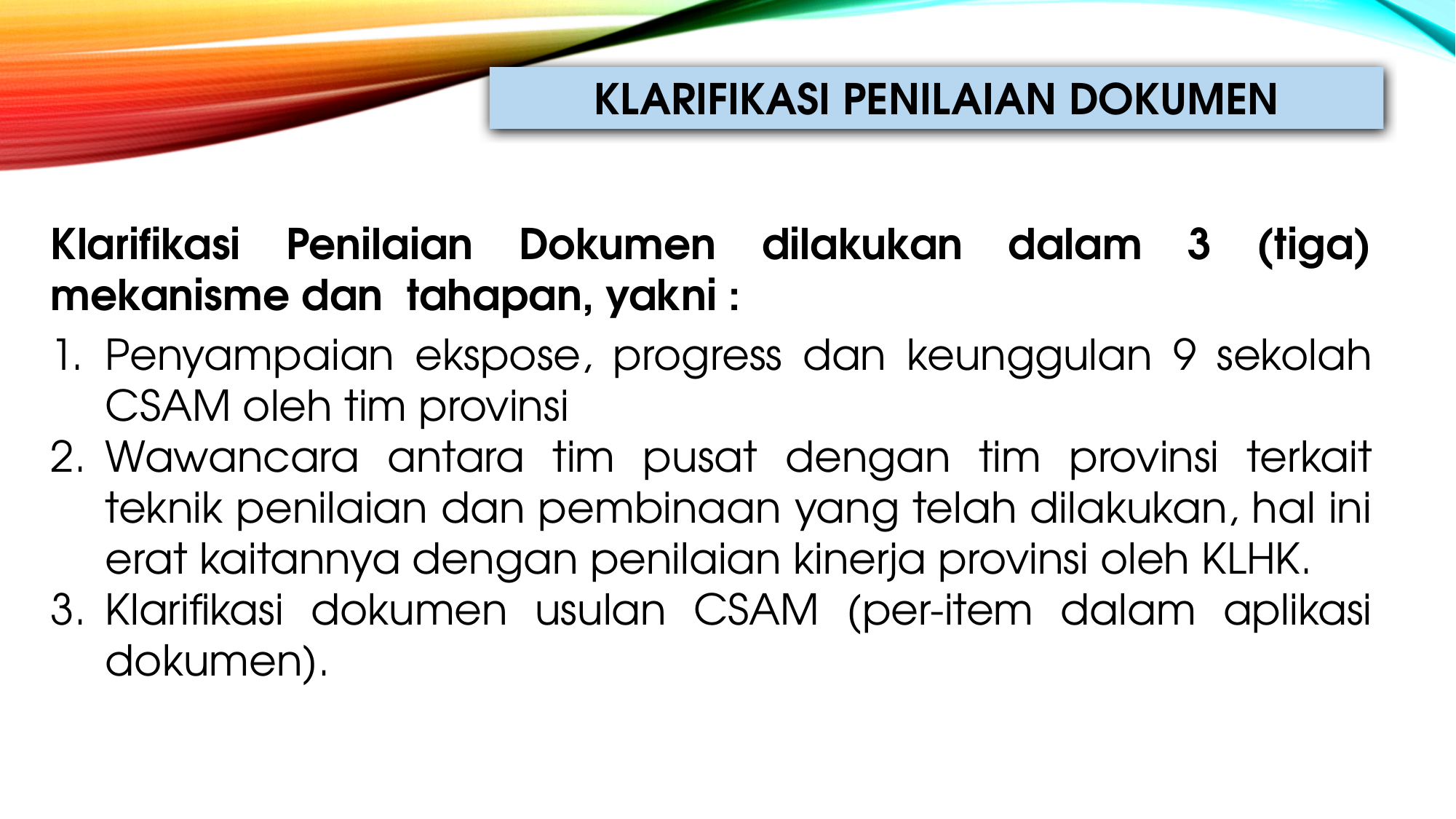

KLARIFIKASI PENILAIAN DOKUMEN
Klarifikasi Penilaian Dokumen dilakukan dalam 3 (tiga) mekanisme dan  tahapan, yakni :
Penyampaian ekspose, progress dan keunggulan 9 sekolah CSAM oleh tim provinsi
Wawancara antara tim pusat dengan tim provinsi terkait teknik penilaian dan pembinaan yang telah dilakukan, hal ini erat kaitannya dengan penilaian kinerja provinsi oleh KLHK.
Klarifikasi dokumen usulan CSAM (per-item dalam aplikasi dokumen).